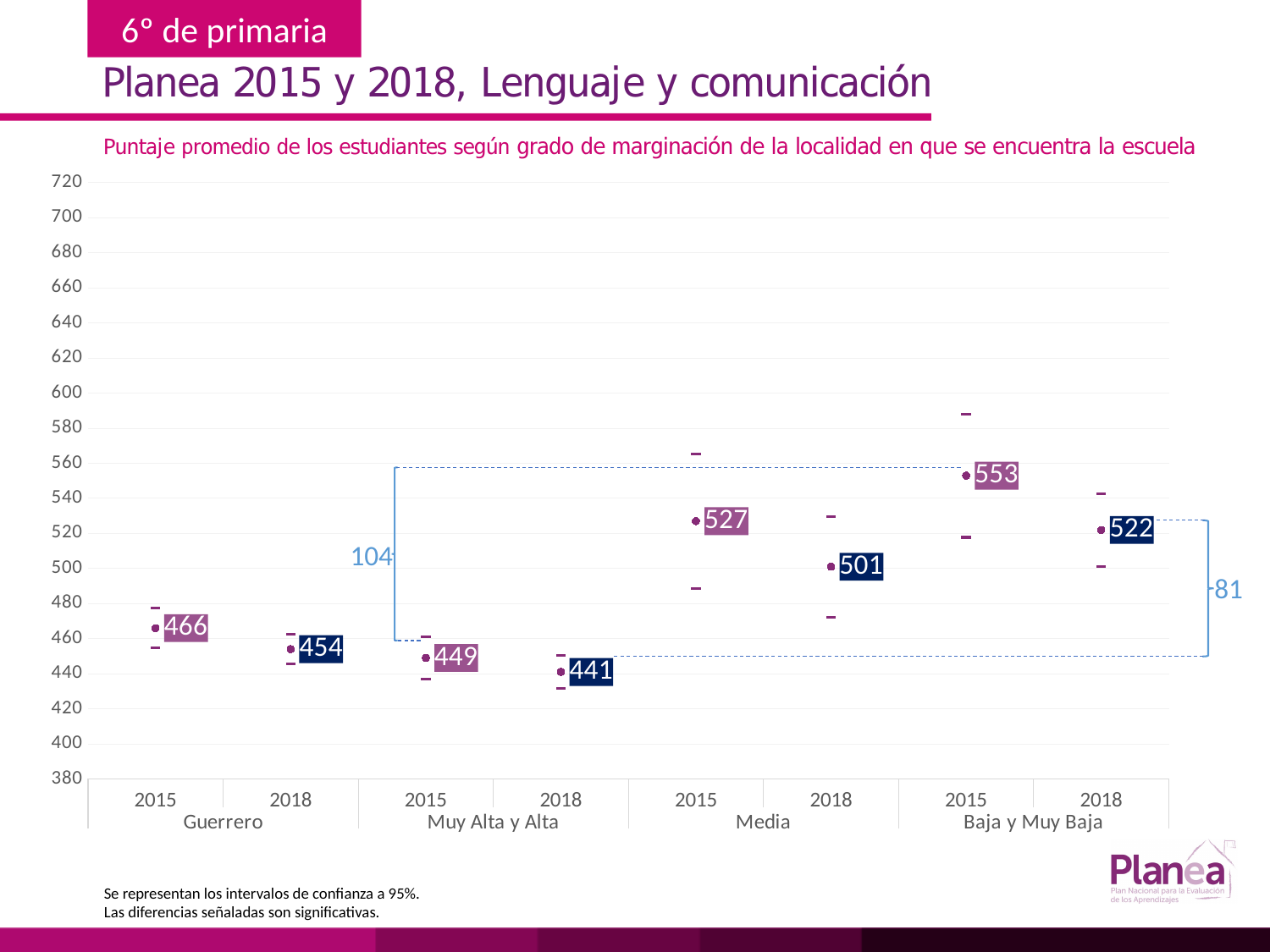

Planea 2015 y 2018, Lenguaje y comunicación

Puntaje promedio de los estudiantes según grado de marginación de la localidad en que se encuentra la escuela

### Chart

| Category |  |  |  |
|---|---|---|---|
| 2015 | 454.657 | 477.343 | 466.0 |
| 2018 | 445.642 | 462.358 | 454.0 |
| 2015 | 437.06 | 460.94 | 449.0 |
| 2018 | 431.448 | 450.552 | 441.0 |
| 2015 | 488.79200000000003 | 565.208 | 527.0 |
| 2018 | 472.344 | 529.656 | 501.0 |
| 2015 | 517.777 | 588.223 | 553.0 |
| 2018 | 501.304 | 542.696 | 522.0 |
104

81
Se representan los intervalos de confianza a 95%.
Las diferencias señaladas son significativas.